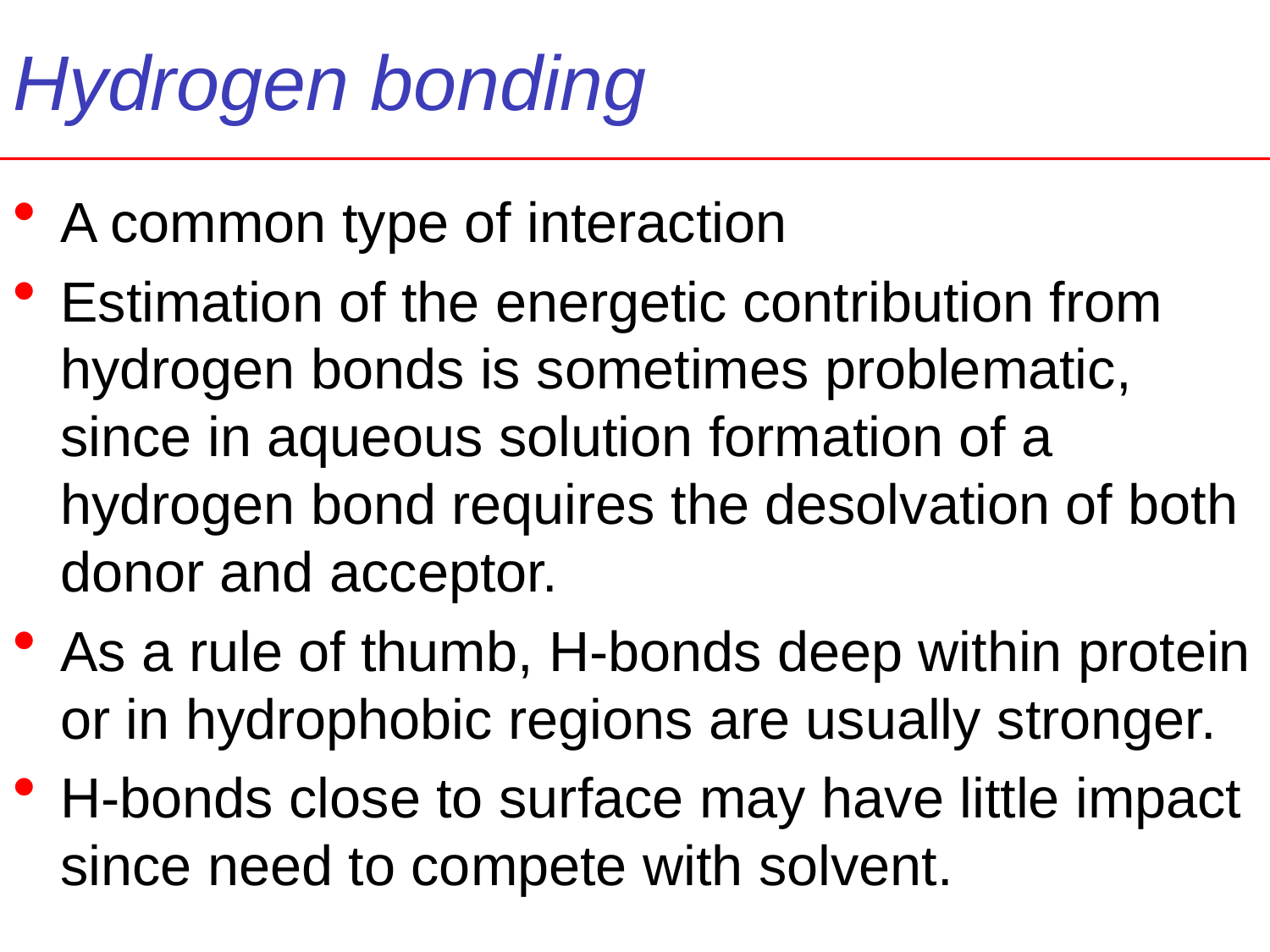

# Hydrogen bonding
A common type of interaction
Estimation of the energetic contribution from hydrogen bonds is sometimes problematic, since in aqueous solution formation of a hydrogen bond requires the desolvation of both donor and acceptor.
As a rule of thumb, H-bonds deep within protein or in hydrophobic regions are usually stronger.
H-bonds close to surface may have little impact since need to compete with solvent.